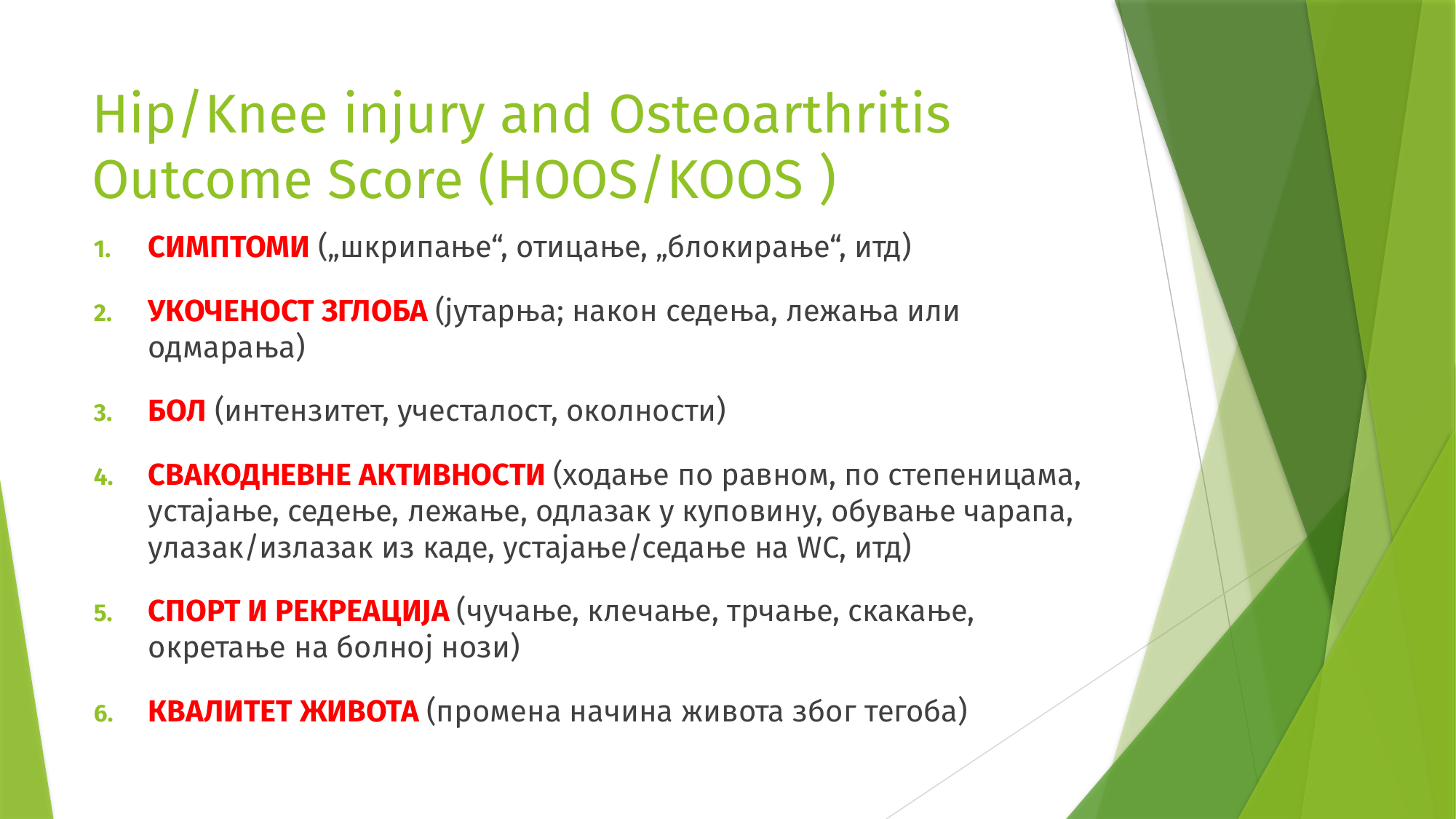

# Hip/Knee injury and Osteoarthritis Outcome Score (HOOS/KOOS )
СИМПТОМИ („шкрипање“, отицање, „блокирање“, итд)
УКОЧЕНОСТ ЗГЛОБА (јутарња; након седења, лежања или одмарања)
БОЛ (интензитет, учесталост, околности)
СВАКОДНЕВНЕ АКТИВНОСТИ (ходање по равном, по степеницама, устајање, седење, лежање, одлазак у куповину, обување чарапа, улазак/излазак из каде, устајање/седање на WC, итд)
СПОРТ И РЕКРЕАЦИЈА (чучање, клечање, трчање, скакање, окретање на болној нози)
КВАЛИТЕТ ЖИВОТА (промена начина живота због тегоба)